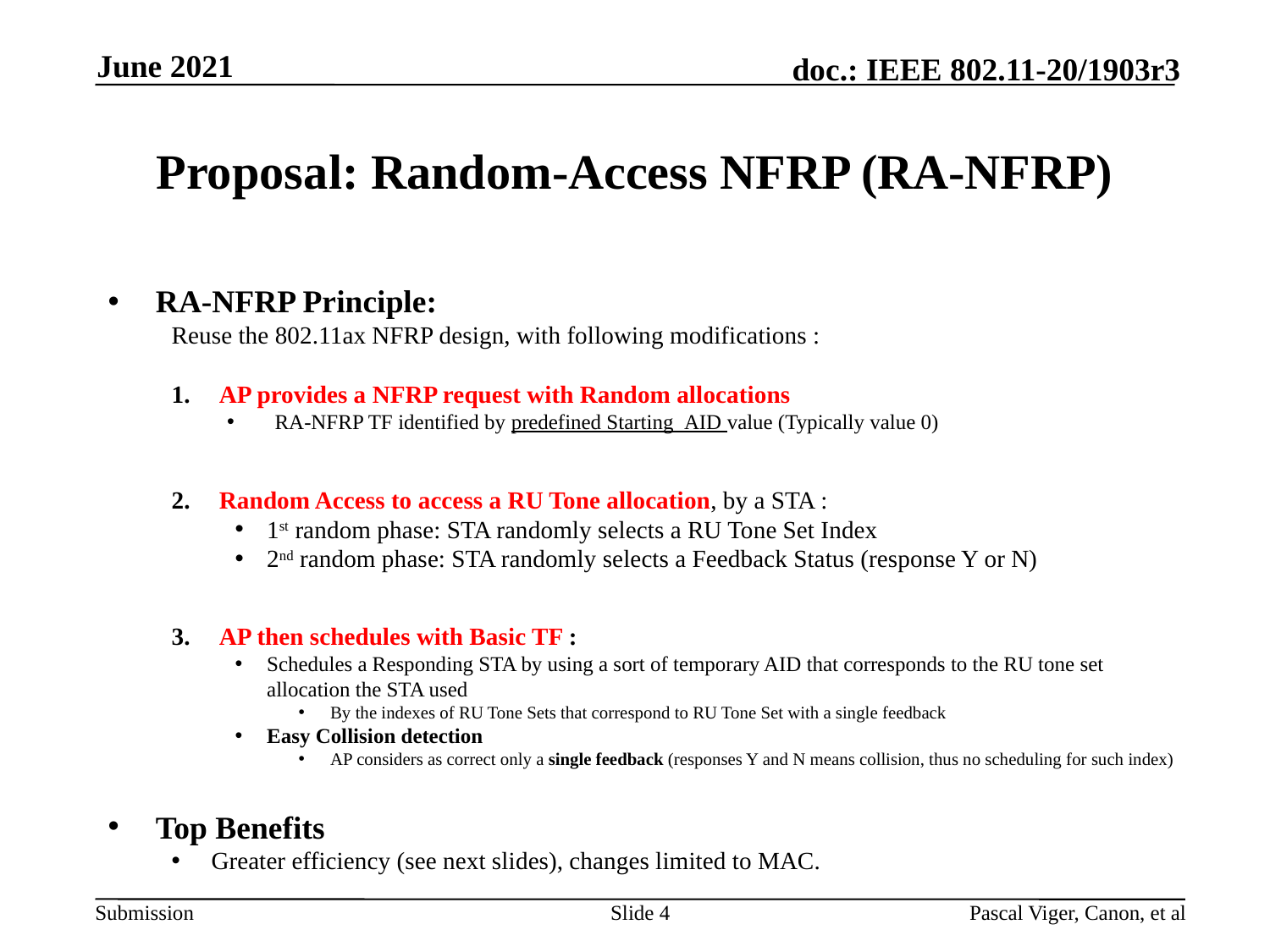

June 2021
# Proposal: Random-Access NFRP (RA-NFRP)
RA-NFRP Principle:
Reuse the 802.11ax NFRP design, with following modifications :

AP provides a NFRP request with Random allocations
RA-NFRP TF identified by predefined Starting_AID value (Typically value 0)

Random Access to access a RU Tone allocation, by a STA :
1st random phase: STA randomly selects a RU Tone Set Index
2nd random phase: STA randomly selects a Feedback Status (response Y or N)

AP then schedules with Basic TF :
Schedules a Responding STA by using a sort of temporary AID that corresponds to the RU tone set allocation the STA used
By the indexes of RU Tone Sets that correspond to RU Tone Set with a single feedback
Easy Collision detection
AP considers as correct only a single feedback (responses Y and N means collision, thus no scheduling for such index)

Top Benefits
Greater efficiency (see next slides), changes limited to MAC.

Slide 4
Pascal Viger, Canon, et al